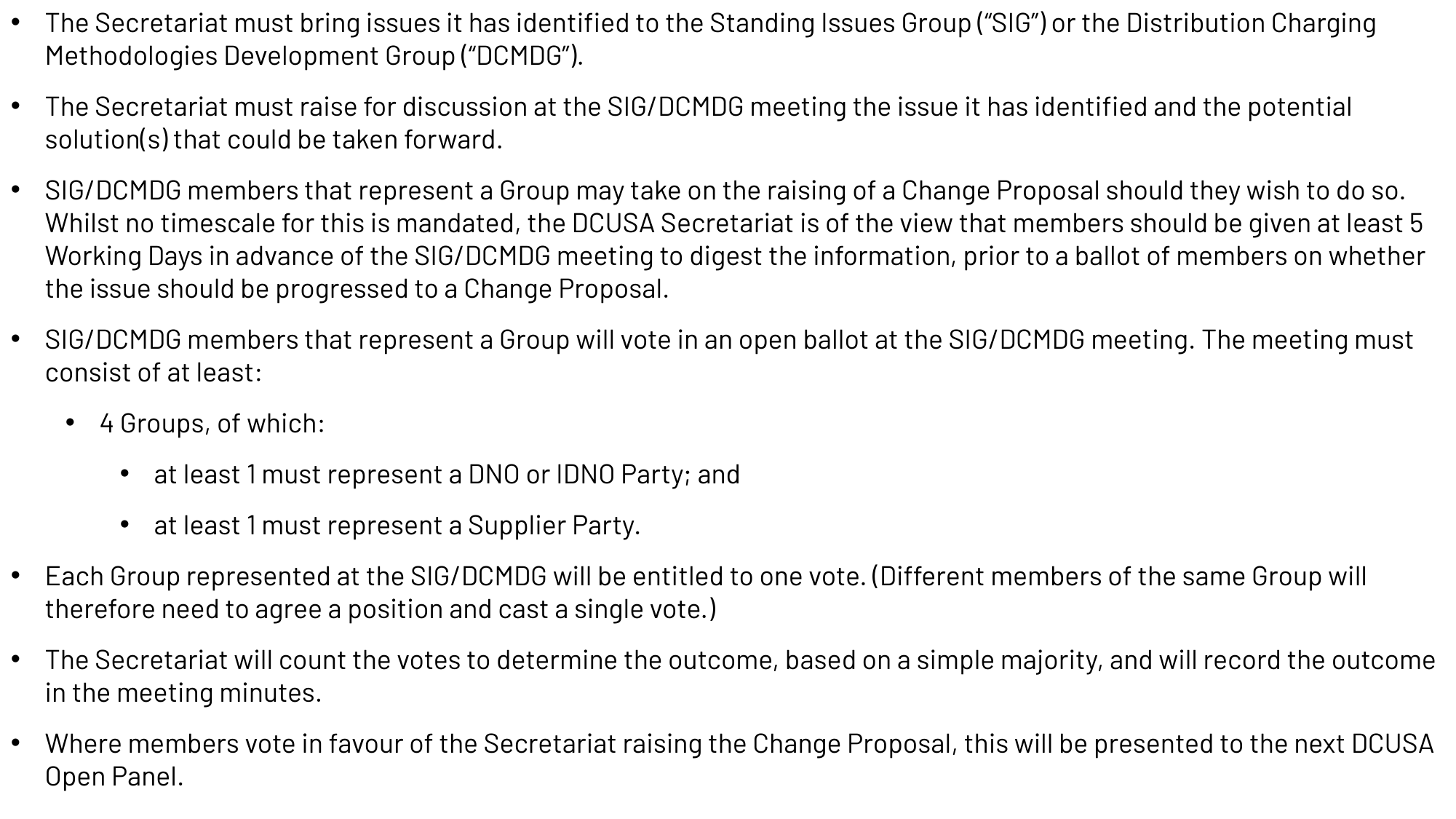

The Secretariat must bring issues it has identified to the Standing Issues Group (“SIG”) or the Distribution Charging Methodologies Development Group (“DCMDG”).
The Secretariat must raise for discussion at the SIG/DCMDG meeting the issue it has identified and the potential solution(s) that could be taken forward.
SIG/DCMDG members that represent a Group may take on the raising of a Change Proposal should they wish to do so. Whilst no timescale for this is mandated, the DCUSA Secretariat is of the view that members should be given at least 5 Working Days in advance of the SIG/DCMDG meeting to digest the information, prior to a ballot of members on whether the issue should be progressed to a Change Proposal.
SIG/DCMDG members that represent a Group will vote in an open ballot at the SIG/DCMDG meeting. The meeting must consist of at least:
4 Groups, of which:
at least 1 must represent a DNO or IDNO Party; and
at least 1 must represent a Supplier Party.
Each Group represented at the SIG/DCMDG will be entitled to one vote. (Different members of the same Group will therefore need to agree a position and cast a single vote.)
The Secretariat will count the votes to determine the outcome, based on a simple majority, and will record the outcome in the meeting minutes.
Where members vote in favour of the Secretariat raising the Change Proposal, this will be presented to the next DCUSA Open Panel.